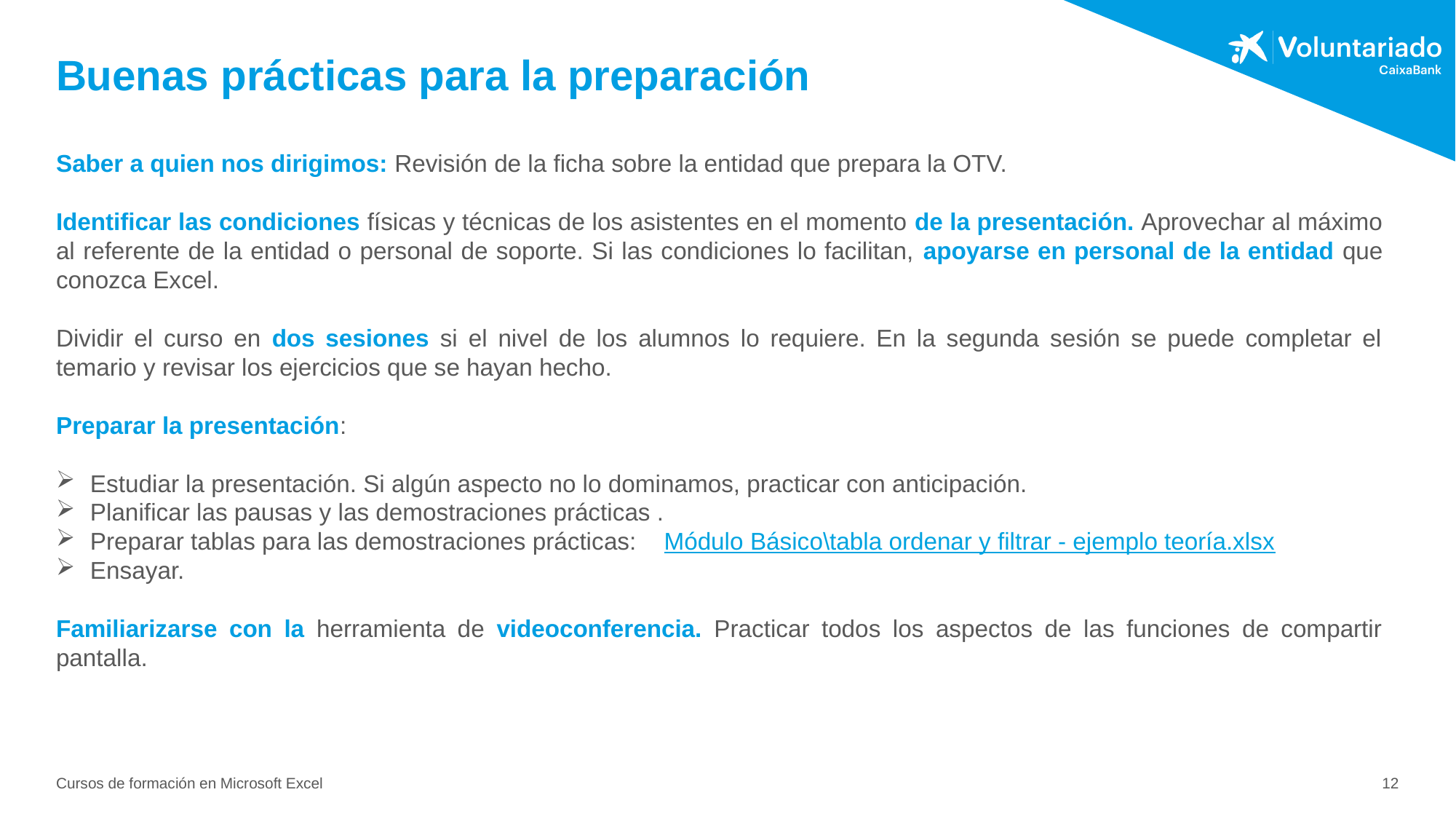

# Buenas prácticas para la preparación

Saber a quien nos dirigimos: Revisión de la ficha sobre la entidad que prepara la OTV.

Identificar las condiciones físicas y técnicas de los asistentes en el momento de la presentación. Aprovechar al máximo al referente de la entidad o personal de soporte. Si las condiciones lo facilitan, apoyarse en personal de la entidad que conozca Excel.

Dividir el curso en dos sesiones si el nivel de los alumnos lo requiere. En la segunda sesión se puede completar el temario y revisar los ejercicios que se hayan hecho.

Preparar la presentación:

Estudiar la presentación. Si algún aspecto no lo dominamos, practicar con anticipación.
Planificar las pausas y las demostraciones prácticas .
Preparar tablas para las demostraciones prácticas:    Módulo Básico\tabla ordenar y filtrar - ejemplo teoría.xlsx
Ensayar.

Familiarizarse con la herramienta de videoconferencia. Practicar todos los aspectos de las funciones de compartir pantalla.